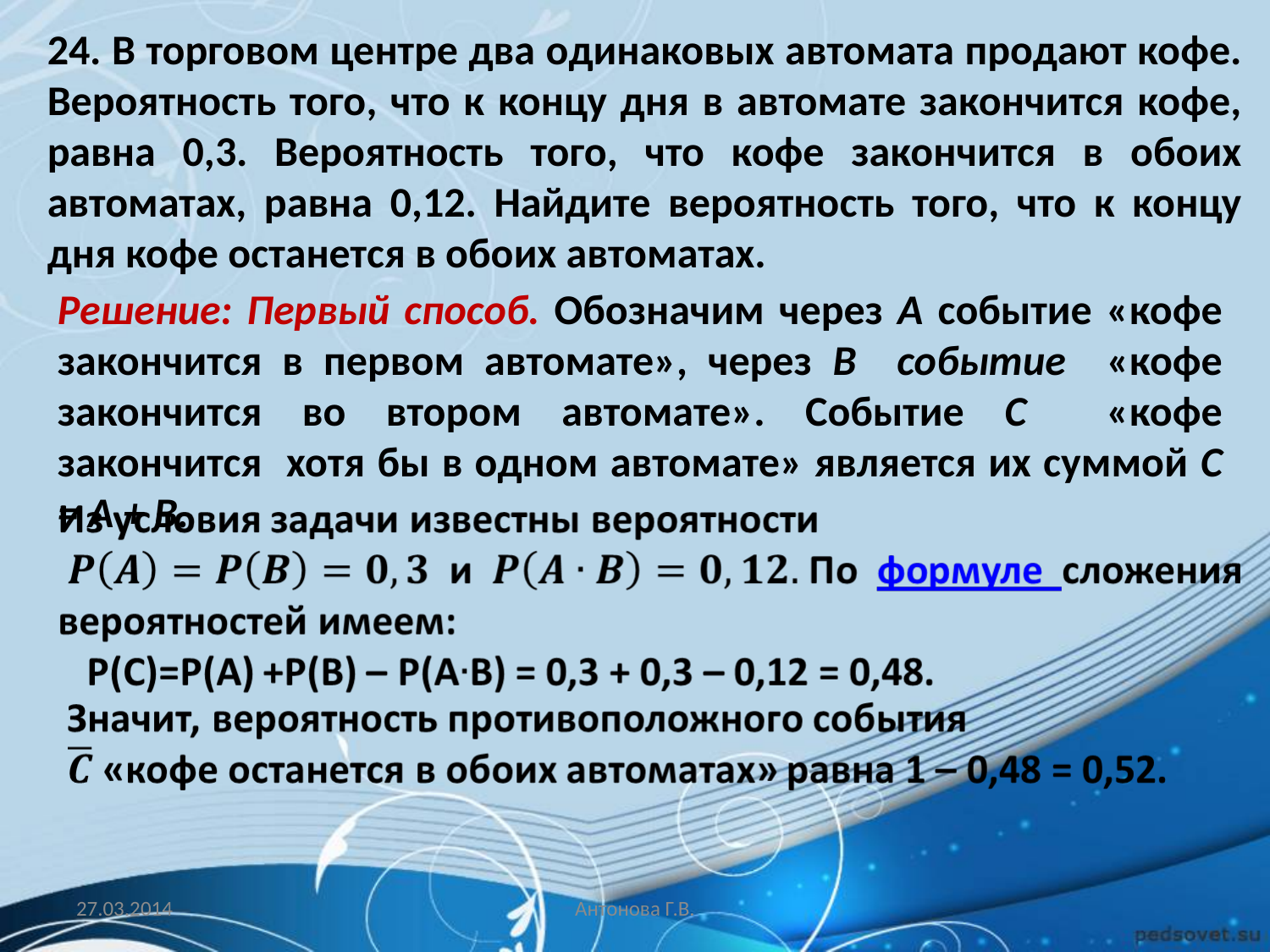

24. В торговом центре два одинаковых автомата продают кофе. Вероятность того, что к концу дня в автомате закончится кофе, равна 0,3. Вероятность того, что кофе закончится в обоих автоматах, равна 0,12. Найдите вероятность того, что к концу дня кофе останется в обоих автоматах.
Решение: Первый способ. Обозначим через А событие «кофе закончится в первом автомате», через В  событие  «кофе закончится во втором автомате». Событие С  «кофе закончится  хотя бы в одном автомате» является их суммой С = А + В.

27.03.2014
Антонова Г.В.